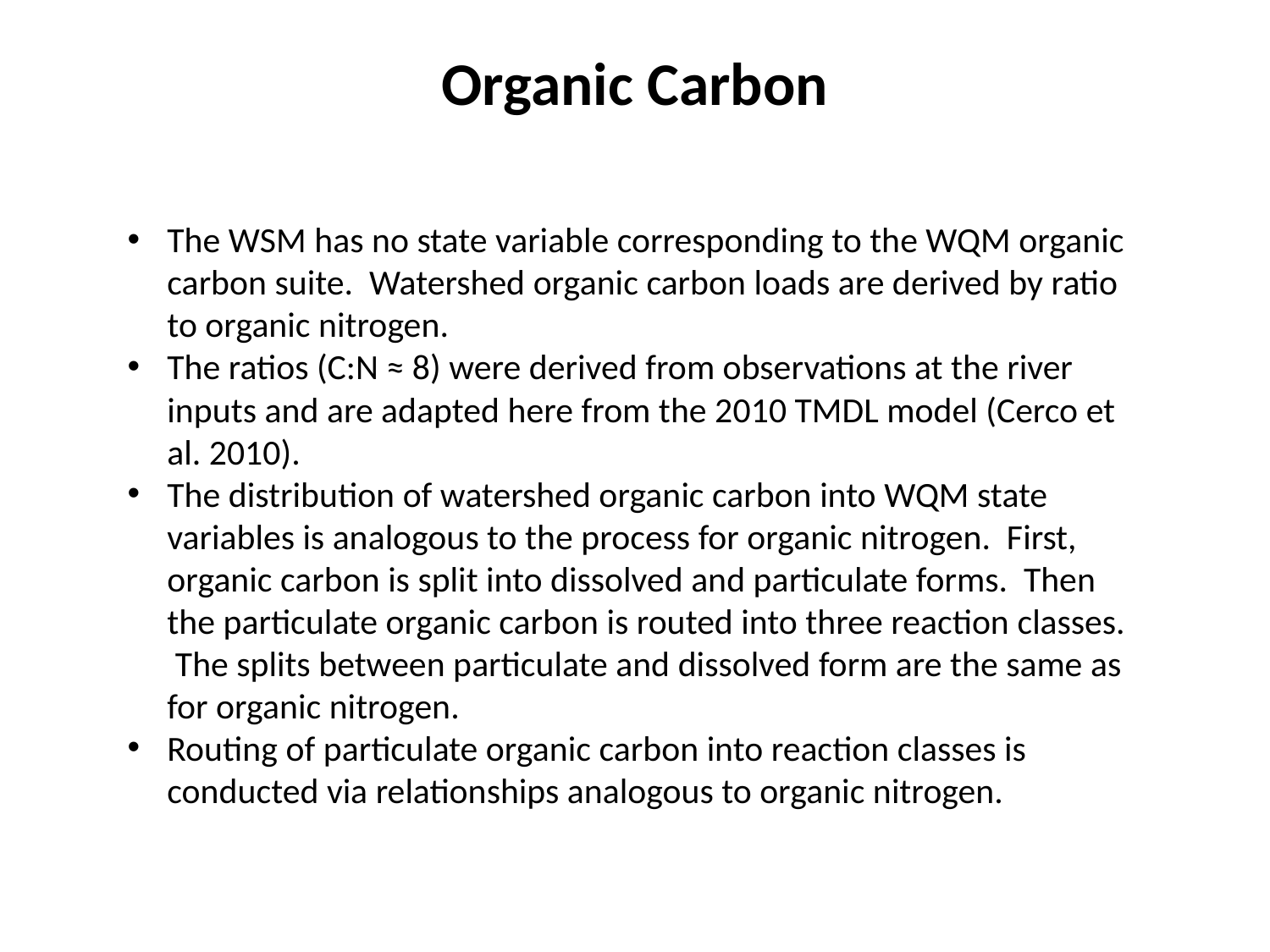

# Organic Carbon
The WSM has no state variable corresponding to the WQM organic carbon suite.  Watershed organic carbon loads are derived by ratio to organic nitrogen.
The ratios (C:N ≈ 8) were derived from observations at the river inputs and are adapted here from the 2010 TMDL model (Cerco et al. 2010).
The distribution of watershed organic carbon into WQM state variables is analogous to the process for organic nitrogen.  First, organic carbon is split into dissolved and particulate forms.  Then the particulate organic carbon is routed into three reaction classes.   The splits between particulate and dissolved form are the same as for organic nitrogen.
Routing of particulate organic carbon into reaction classes is conducted via relationships analogous to organic nitrogen.